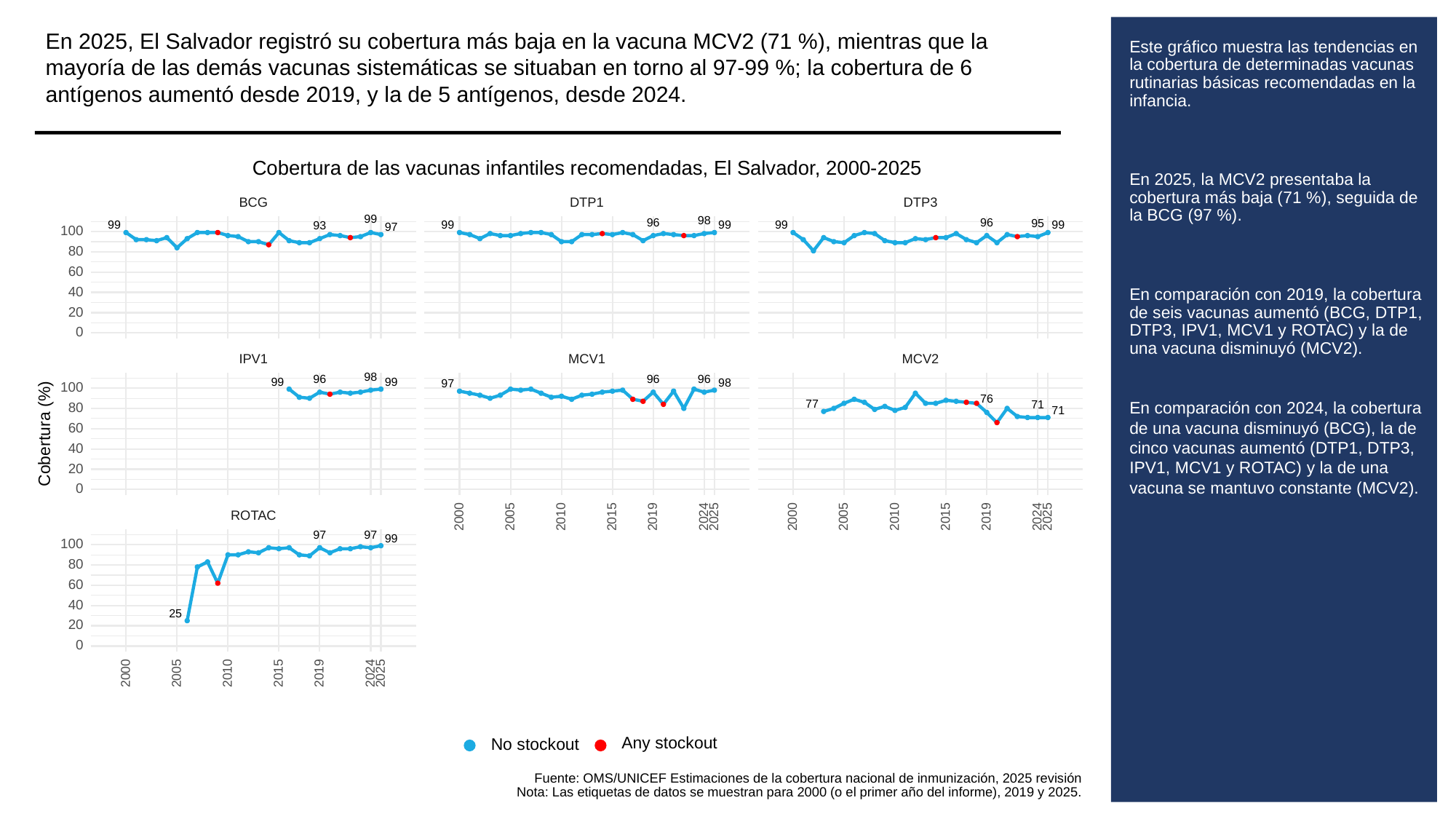

En 2025, El Salvador registró su cobertura más baja en la vacuna MCV2 (71 %), mientras que la mayoría de las demás vacunas sistemáticas se situaban en torno al 97-99 %; la cobertura de 6 antígenos aumentó desde 2019, y la de 5 antígenos, desde 2024.
# Este gráfico muestra las tendencias en la cobertura de determinadas vacunas rutinarias básicas recomendadas en la infancia.

En 2025, la MCV2 presentaba la cobertura más baja (71 %), seguida de la BCG (97 %).

En comparación con 2019, la cobertura de seis vacunas aumentó (BCG, DTP1, DTP3, IPV1, MCV1 y ROTAC) y la de una vacuna disminuyó (MCV2).

En comparación con 2024, la cobertura de una vacuna disminuyó (BCG), la de cinco vacunas aumentó (DTP1, DTP3, IPV1, MCV1 y ROTAC) y la de una vacuna se mantuvo constante (MCV2).

Cobertura de las vacunas infantiles recomendadas, El Salvador, 2000-2025
BCG
DTP3
DTP1
99

98
96
96
95

99
99
99
99
99
93
97
100

80

60

40

20

0

MCV1
MCV2
IPV1

98
96
96
96

99
99
98
97
100

76

77
71

80

71

60
Cobertura (%)

40

20

0

ROTAC
2000
2005
2010
2015
2019
2024
2025
2000
2005
2010
2015
2019
2024
2025

97
97

99
100

80

60

40

25

20

0

2000
2005
2010
2015
2019
2024
2025
Any stockout
No stockout

Fuente: OMS/UNICEF Estimaciones de la cobertura nacional de inmunización, 2025 revisión
Nota: Las etiquetas de datos se muestran para 2000 (o el primer año del informe), 2019 y 2025.